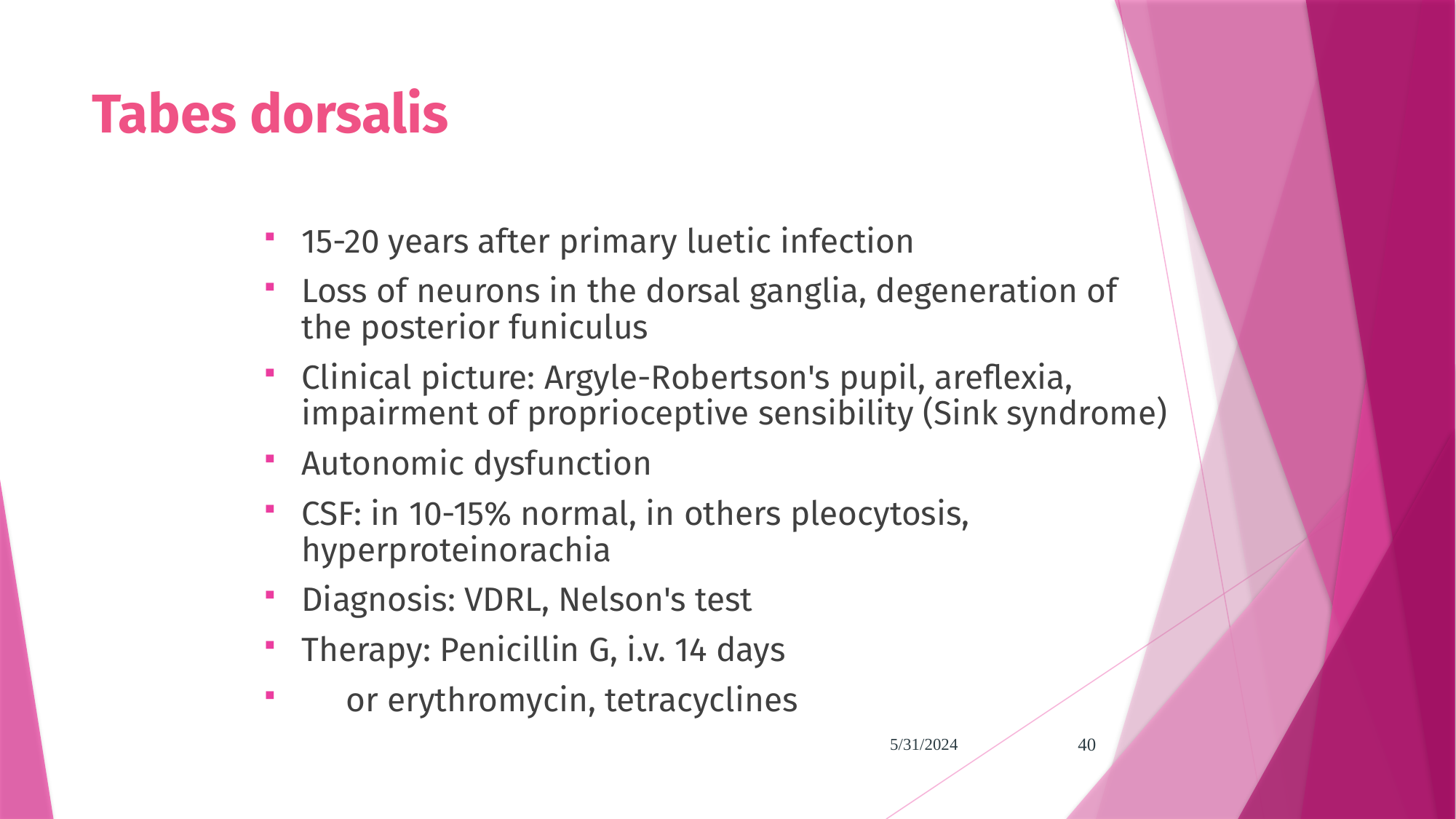

# Tabes dorsalis
15-20 years after primary luetic infection
Loss of neurons in the dorsal ganglia, degeneration of the posterior funiculus
Clinical picture: Argyle-Robertson's pupil, areflexia, impairment of proprioceptive sensibility (Sink syndrome)
Autonomic dysfunction
CSF: in 10-15% normal, in others pleocytosis, hyperproteinorachia
Diagnosis: VDRL, Nelson's test
Therapy: Penicillin G, i.v. 14 days
     or erythromycin, tetracyclines
5/31/2024
40